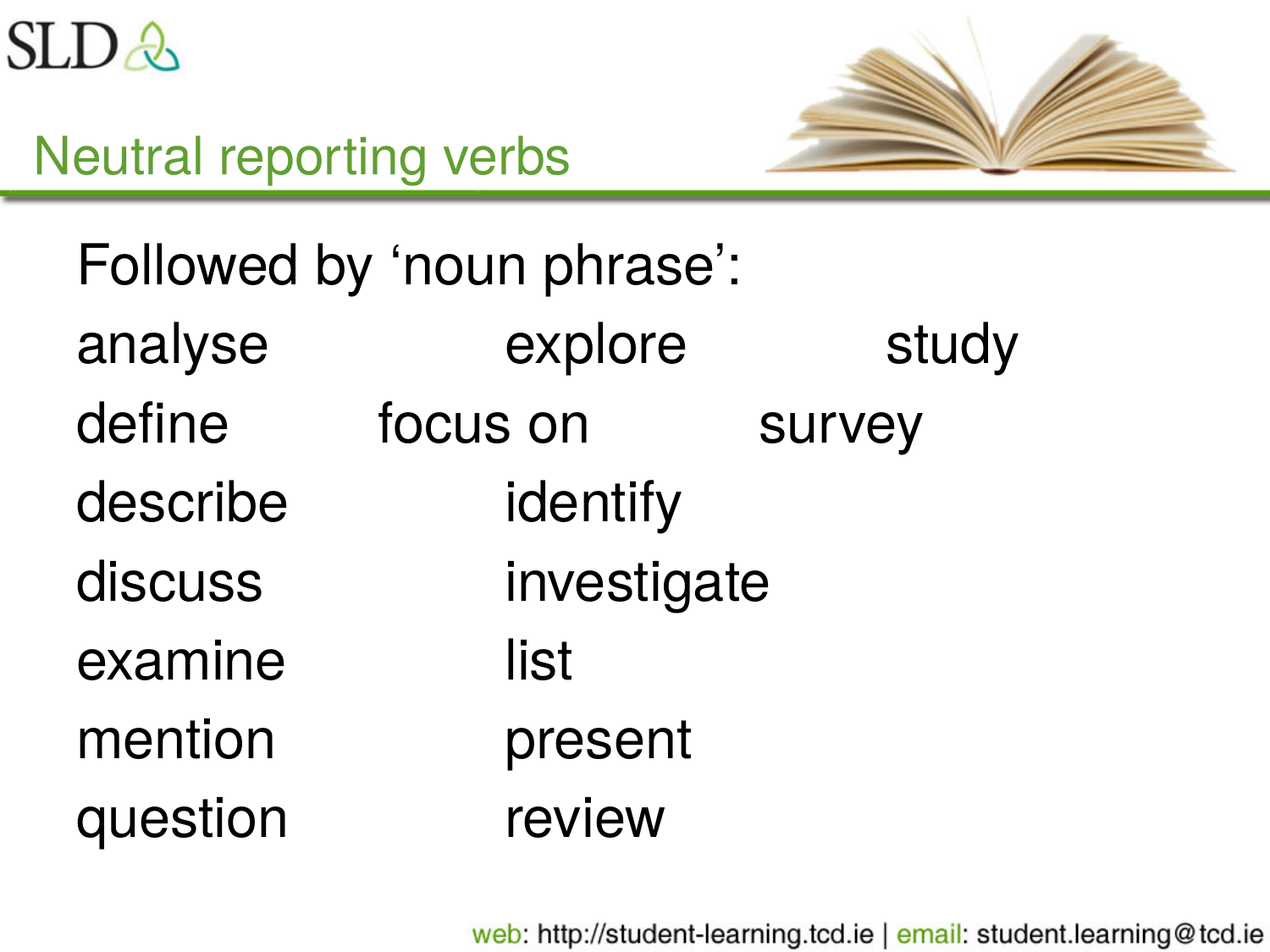

# Neutral reporting verbs
Followed by ‘noun phrase’:
analyse		explore		study
define		focus on		survey
describe		identify
discuss		investigate
examine		list
mention		present
question		review